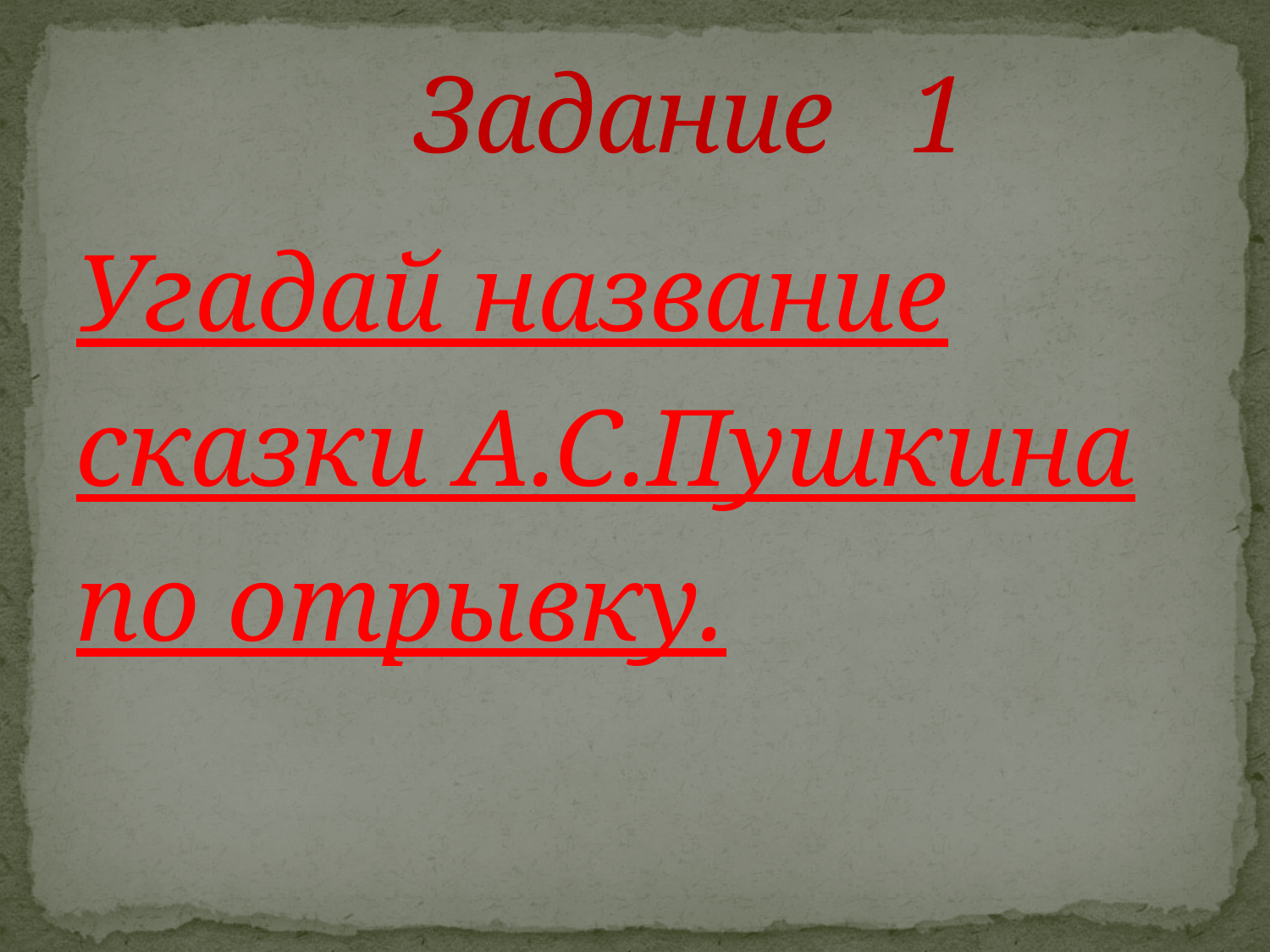

# Задание   1
Угадай название
сказки А.С.Пушкина
по отрывку.